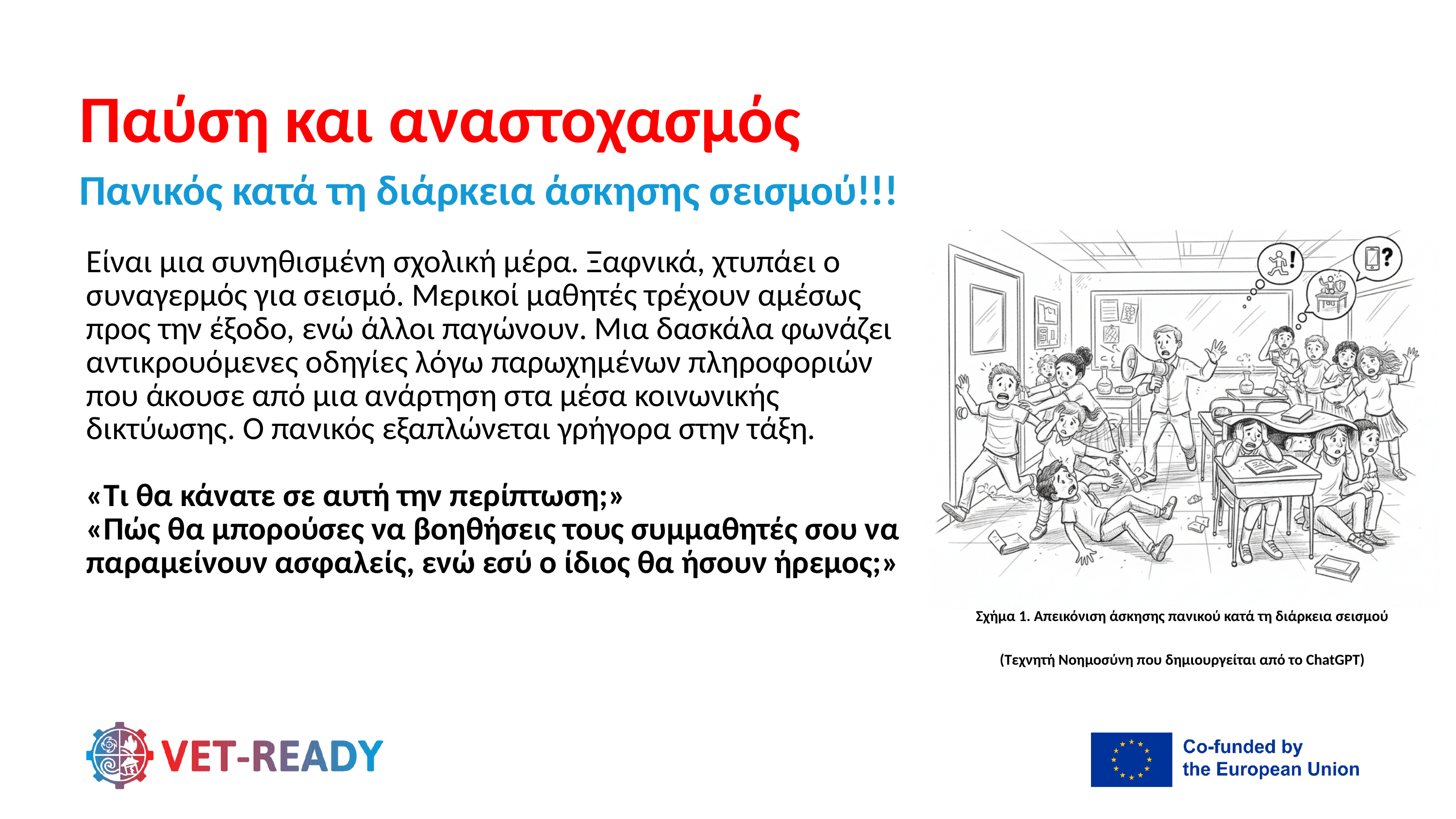

Παύση και αναστοχασμός
Πανικός κατά τη διάρκεια άσκησης σεισμού!!!

Είναι μια συνηθισμένη σχολική μέρα. Ξαφνικά, χτυπάει ο συναγερμός για σεισμό. Μερικοί μαθητές τρέχουν αμέσως προς την έξοδο, ενώ άλλοι παγώνουν. Μια δασκάλα φωνάζει αντικρουόμενες οδηγίες λόγω παρωχημένων πληροφοριών που άκουσε από μια ανάρτηση στα μέσα κοινωνικής δικτύωσης. Ο πανικός εξαπλώνεται γρήγορα στην τάξη.

«Τι θα κάνατε σε αυτή την περίπτωση;»
«Πώς θα μπορούσες να βοηθήσεις τους συμμαθητές σου να παραμείνουν ασφαλείς, ενώ εσύ ο ίδιος θα ήσουν ήρεμος;»
Σχήμα 1. Απεικόνιση άσκησης πανικού κατά τη διάρκεια σεισμού

(Τεχνητή Νοημοσύνη που δημιουργείται από το ChatGPT)